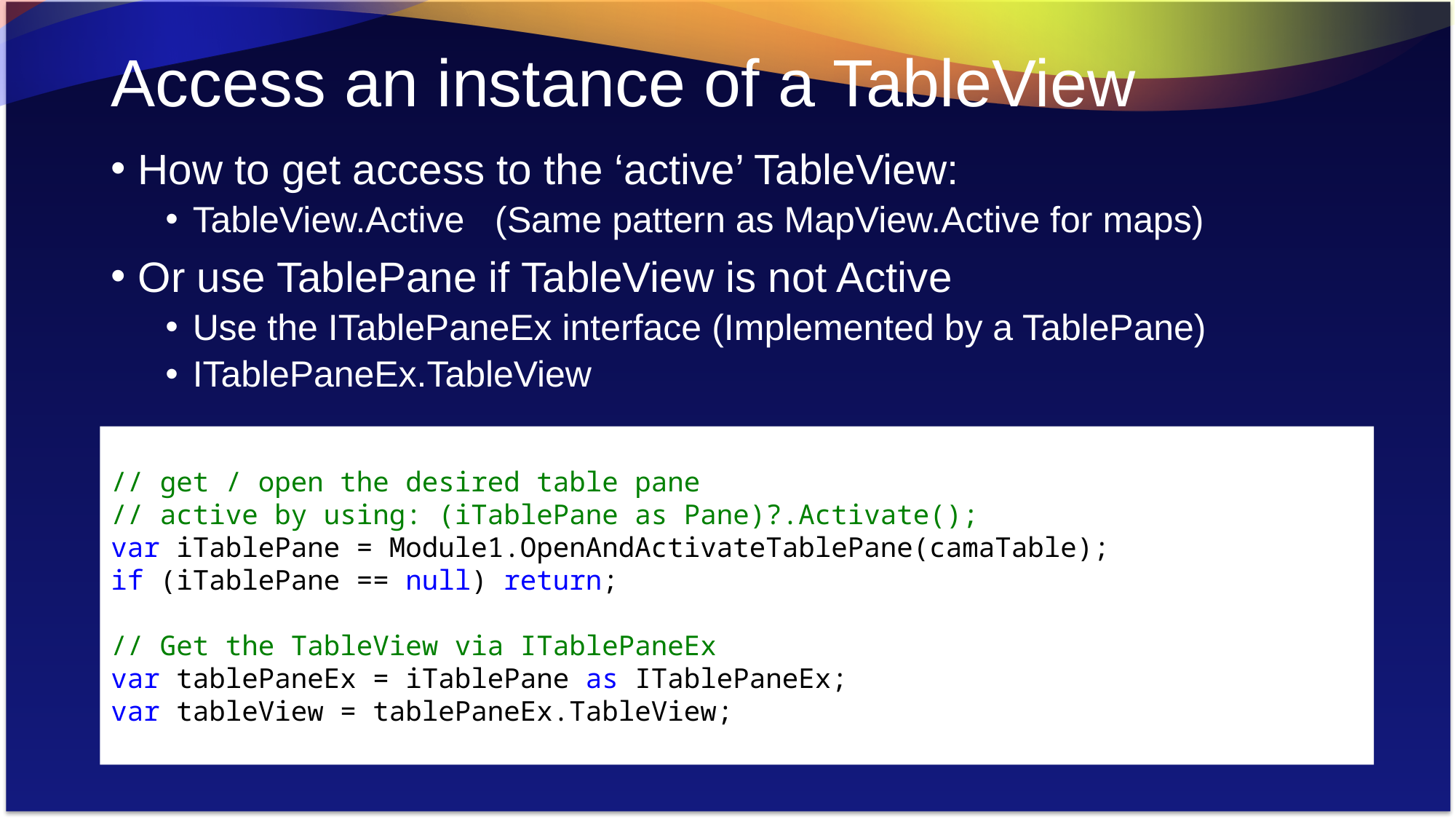

# Access an instance of a TableView
How to get access to the ‘active’ TableView:
TableView.Active   (Same pattern as MapView.Active for maps)
Or use TablePane if TableView is not Active
Use the ITablePaneEx interface (Implemented by a TablePane)
ITablePaneEx.TableView

// get / open the desired table pane
// active by using: (iTablePane as Pane)?.Activate();
var iTablePane = Module1.OpenAndActivateTablePane(camaTable);
if (iTablePane == null) return;

// Get the TableView via ITablePaneEx
var tablePaneEx = iTablePane as ITablePaneEx;
var tableView = tablePaneEx.TableView;